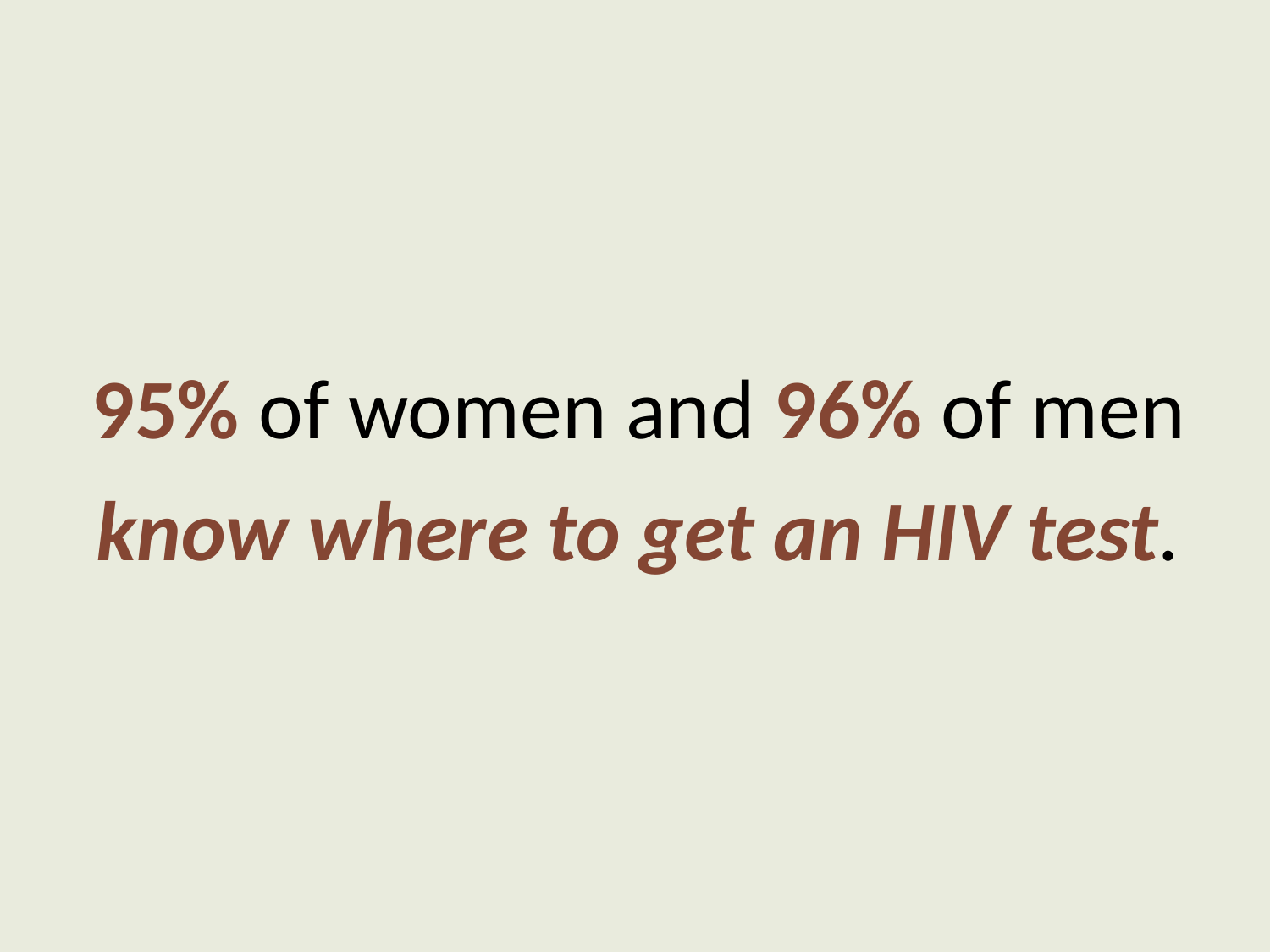

95% of women and 96% of men know where to get an HIV test.